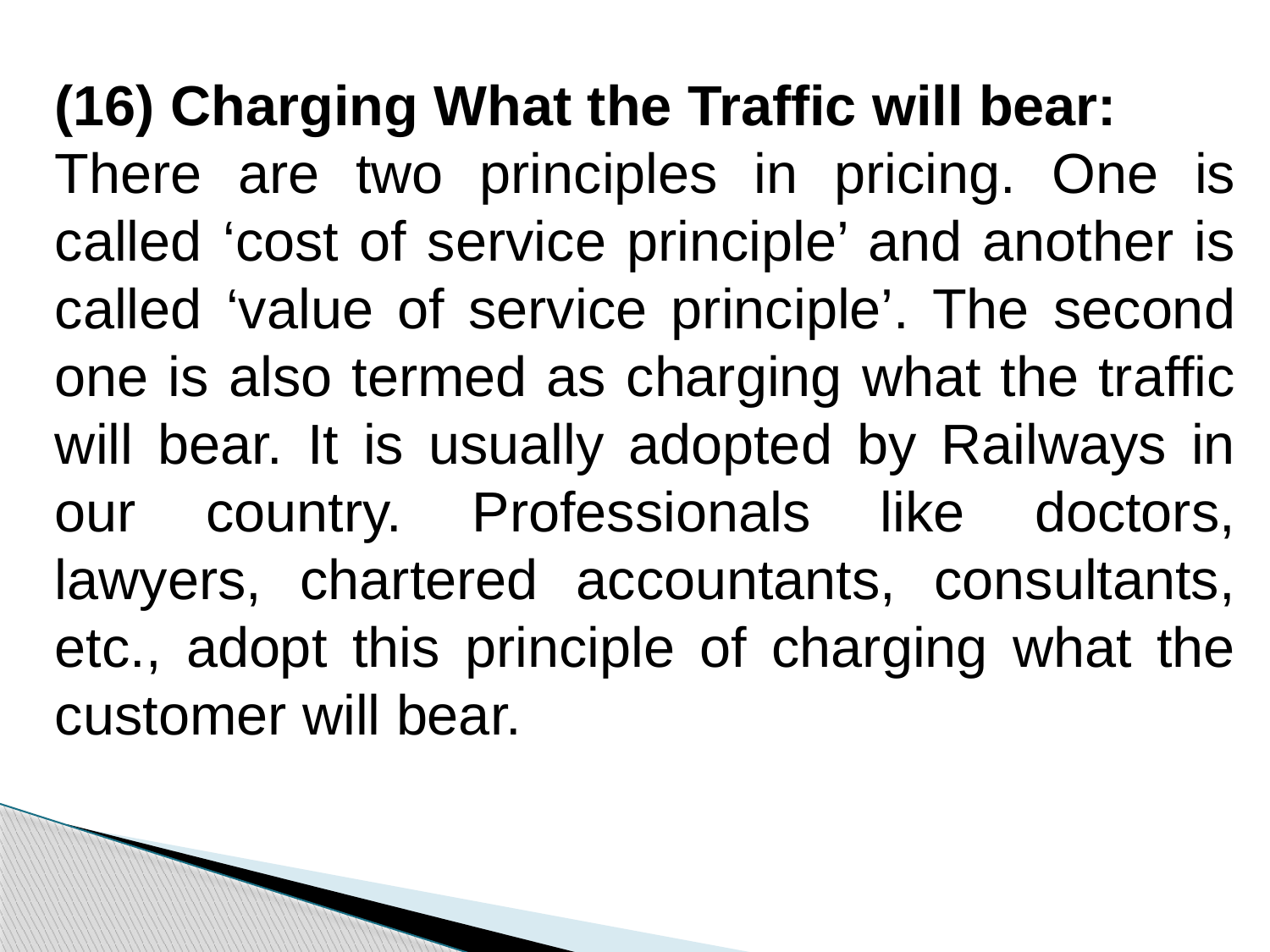

(16) Charging What the Traffic will bear:
There are two principles in pricing. One is called ‘cost of service principle’ and another is called ‘value of service principle’. The second one is also termed as charging what the traffic will bear. It is usually adopted by Railways in our country. Professionals like doctors, lawyers, chartered accountants, consultants, etc., adopt this principle of charging what the customer will bear.